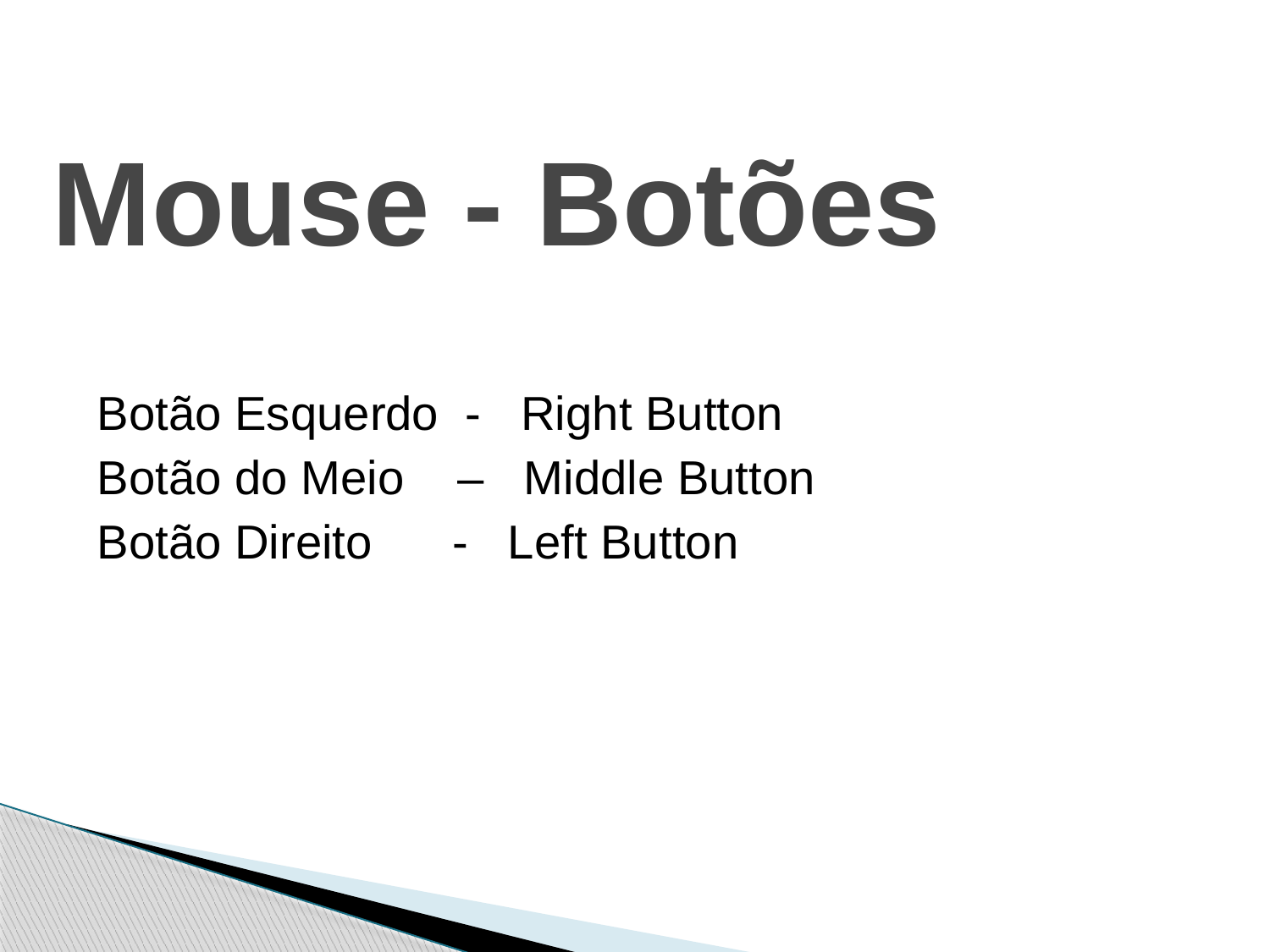

# Mouse - Botões

Botão Esquerdo  -   Right Button
Botão do Meio    –   Middle Button
Botão Direito      -   Left Button